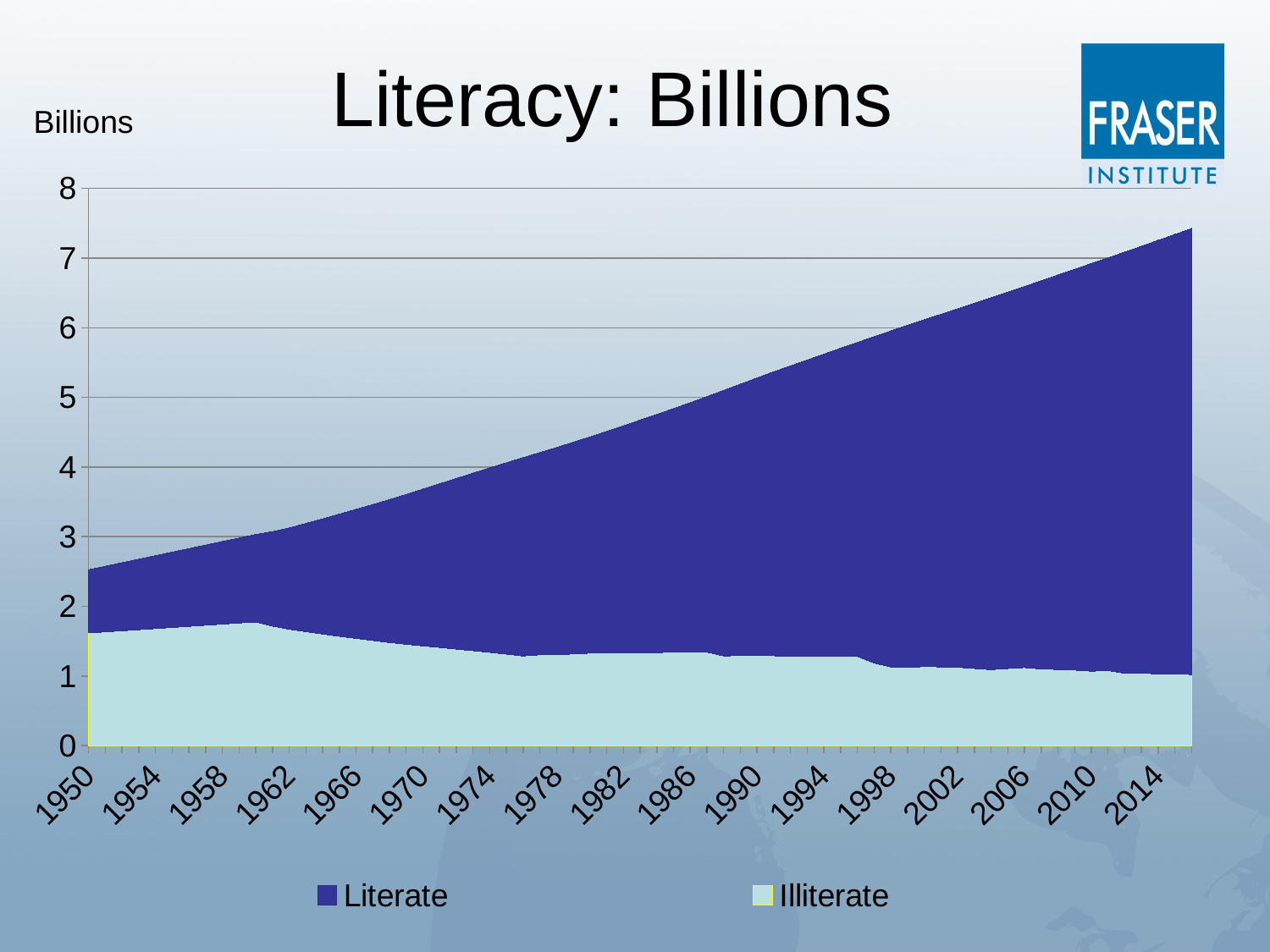

# Literacy: Billions

### Chart

| Category | Literate | Illiterate |
|---|---|---|
| 1950 | 0.9080279434 | 1.617121369 |
| 1951 | 0.9428497544000001 | 1.632986624 |
| 1952 | 0.9776715654000001 | 1.648851879 |
| 1953 | 1.0124933764000001 | 1.664717134 |
| 1954 | 1.0473151874000002 | 1.680582389 |
| 1955 | 1.0821369984000002 | 1.696447644 |
| 1956 | 1.1169588094000003 | 1.712312899 |
| 1957 | 1.1517806203999998 | 1.728178154 |
| 1958 | 1.1866024313999999 | 1.744043409 |
| 1959 | 1.2214242424000001 | 1.759908664 |
| 1960 | 1.256246063 | 1.775773915 |
| 1961 | 1.355830526 | 1.717247037 |
| 1962 | 1.4554149889999999 | 1.670651264 |
| 1963 | 1.5549994520000001 | 1.636186596 |
| 1964 | 1.6545839150000001 | 1.602116168 |
| 1965 | 1.7541683780000001 | 1.569455322 |
| 1966 | 1.853752841 | 1.539946364 |
| 1967 | 1.9533373040000002 | 1.509809963 |
| 1968 | 2.052921767 | 1.480614759 |
| 1969 | 2.15250623 | 1.455729585 |
| 1970 | 2.2520906930000004 | 1.431585613 |
| 1971 | 2.3516751559999998 | 1.409631892 |
| 1972 | 2.451259619 | 1.386466552 |
| 1973 | 2.550844082 | 1.362373862 |
| 1974 | 2.650428545 | 1.338956489 |
| 1975 | 2.7500130080000003 | 1.313793515 |
| 1976 | 2.849597471 | 1.286795636 |
| 1977 | 2.904839937867974 | 1.3039310031320261 |
| 1978 | 2.9730921410053757 | 1.3092493189946242 |
| 1979 | 3.043001136191235 | 1.3147924628087648 |
| 1980 | 3.105656013112638 | 1.3283659618873624 |
| 1981 | 3.182100461019527 | 1.3301685009804731 |
| 1982 | 3.256861818122591 | 1.3365924348774094 |
| 1983 | 3.339706786996314 | 1.3356608460036858 |
| 1984 | 3.4201717192373255 | 1.3368263537626743 |
| 1985 | 3.5001472496710395 | 1.3400079183289604 |
| 1986 | 3.5817819788947967 | 1.3440193551052035 |
| 1987 | 3.671112436741973 | 1.3424639502580262 |
| 1988 | 3.8143714583277855 | 1.2879218896722144 |
| 1989 | 3.900358959029263 | 1.2906062629707369 |
| 1990 | 3.984362755260679 | 1.2969773227393218 |
| 1991 | 4.079832829449615 | 1.2893772655503846 |
| 1992 | 4.166835341431993 | 1.286558618568007 |
| 1993 | 4.251569848304888 | 1.2868788776951132 |
| 1994 | 4.336079700825365 | 1.286495720174635 |
| 1995 | 4.421965553755747 | 1.2855674692442522 |
| 1996 | 4.508264795522721 | 1.2821894244772787 |
| 1997 | 4.687636286836735 | 1.1854354811632644 |
| 1998 | 4.82369366815775 | 1.13111688184225 |
| 1999 | 4.90754585661292 | 1.1277382783870802 |
| 2000 | 4.982610094373735 | 1.1324982686262655 |
| 2001 | 5.063546545726107 | 1.1309138982738933 |
| 2002 | 5.149004293111249 | 1.124522147888751 |
| 2003 | 5.245248438652858 | 1.1074292603471423 |
| 2004 | 5.341355899580983 | 1.0910190714190169 |
| 2005 | 5.405503607488526 | 1.1070992595114746 |
| 2006 | 5.472563384350998 | 1.1210598176490012 |
| 2007 | 5.57444789842316 | 1.1006825195768404 |
| 2008 | 5.665287491103513 | 1.0925996808964873 |
| 2009 | 5.756212307518854 | 1.0843792694811458 |
| 2010 | 5.854328195164672 | 1.068619065835328 |
| 2011 | 5.9252106684102195 | 1.0788005935897798 |
| 2012 | 6.049733555854645 | 1.0372600691453553 |
| 2013 | 6.130491637678502 | 1.0404700363214978 |
| 2014 | 6.226028811774522 | 1.0296250692254783 |
| 2015 | 6.314134893966523 | 1.0264132980334768 |
| 2016 | 6.404847457498867 | 1.0212557635011321 |
Billions